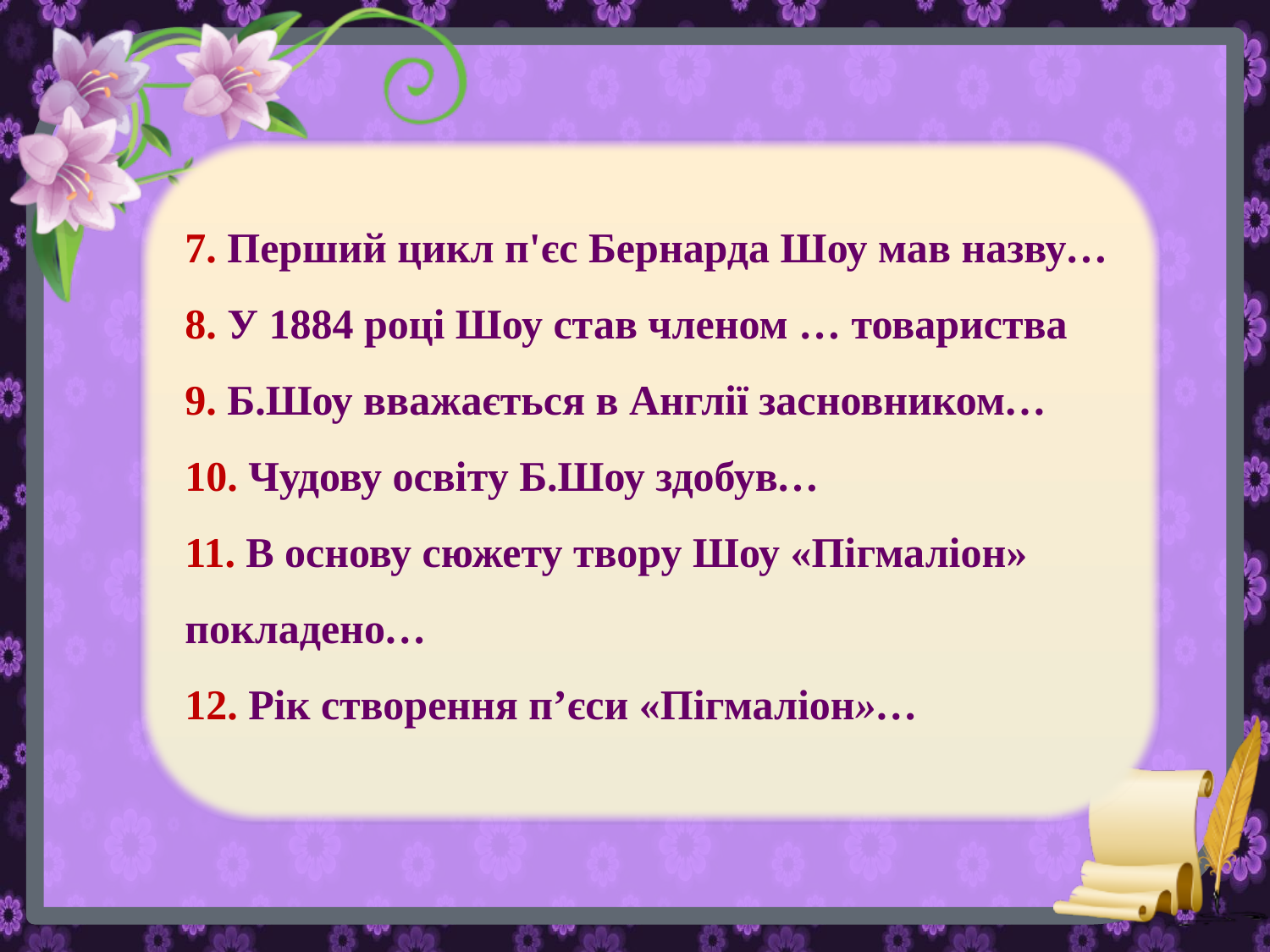

7. Перший цикл п'єс Бернарда Шоу мав назву…
8. У 1884 році Шоу став членом … товариства
9. Б.Шоу вважається в Англії засновником…
10. Чудову освіту Б.Шоу здобув…
11. В основу сюжету твору Шоу «Пігмаліон» покладено…
12. Рік створення п’єси «Пігмаліон»…